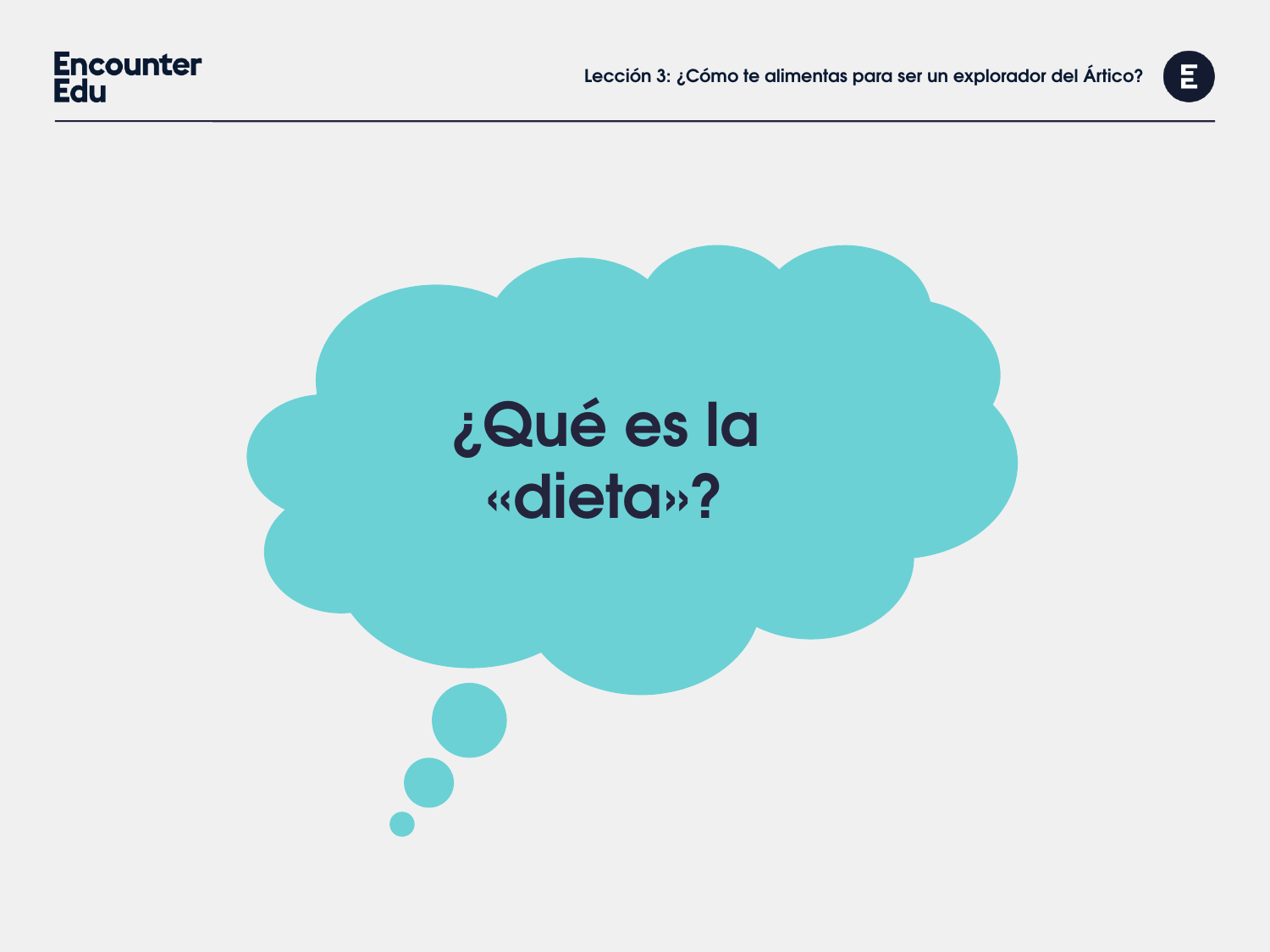

# Lección 3: ¿Cómo te alimentas para ser un explorador del Ártico?
¿Qué es la «dieta»?